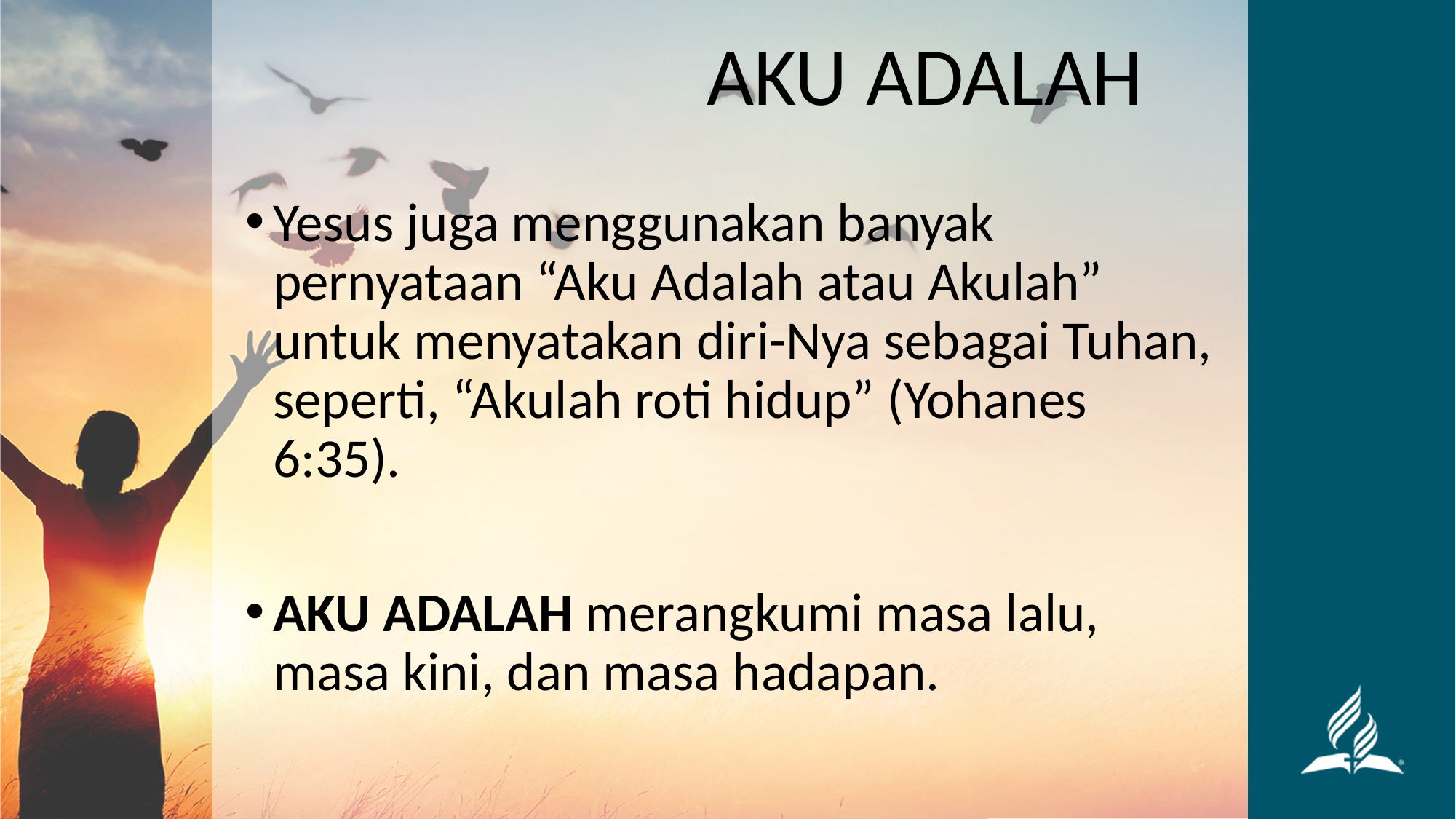

# AKU ADALAH
Yesus juga menggunakan banyak pernyataan “Aku Adalah atau Akulah” untuk menyatakan diri-Nya sebagai Tuhan, seperti, “Akulah roti hidup” (Yohanes 6:35).

AKU ADALAH merangkumi masa lalu, masa kini, dan masa hadapan.